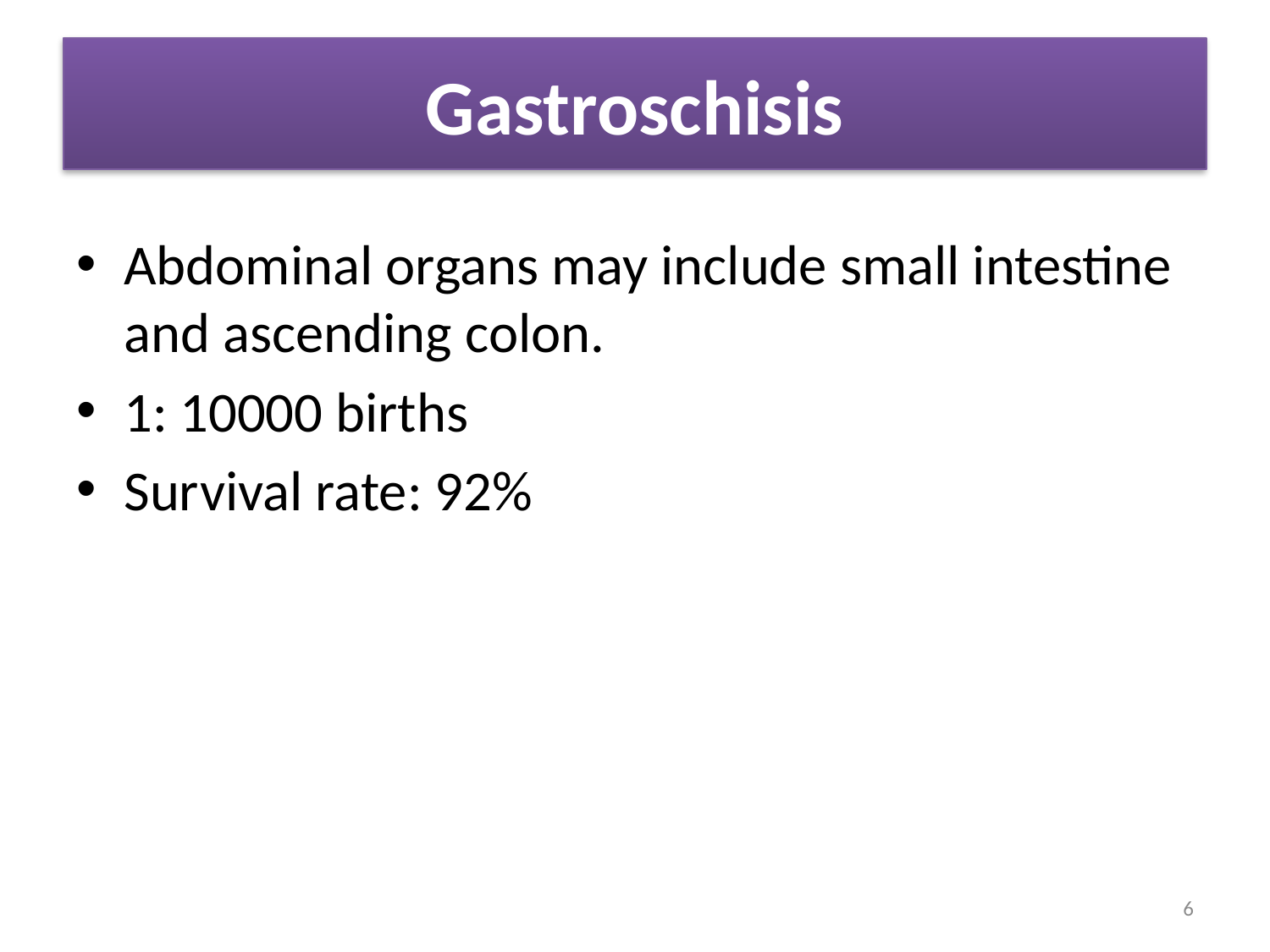

Gastroschisis
Abdominal organs may include small intestine and ascending colon.
1: 10000 births
Survival rate: 92%
6